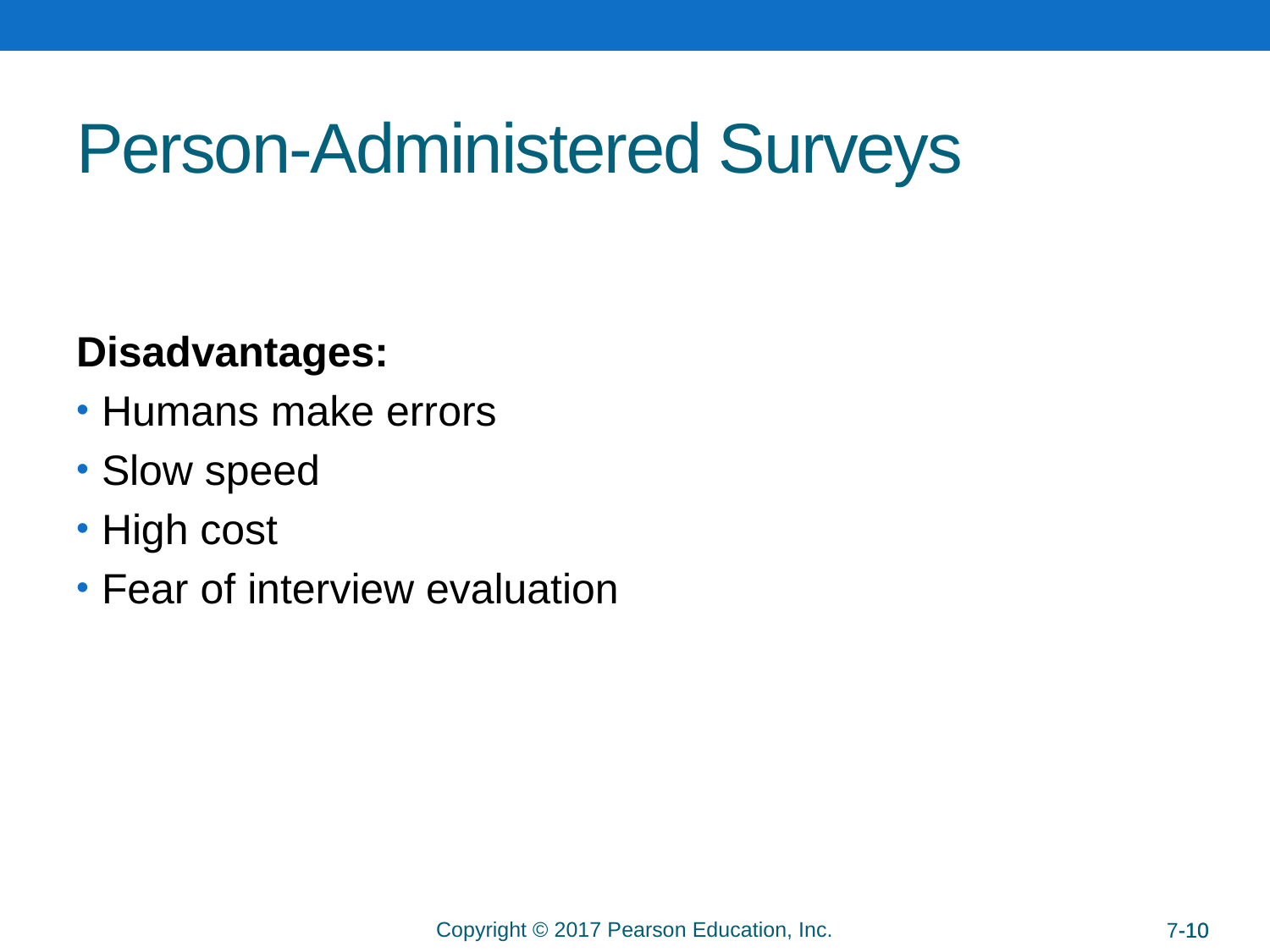

# Person-Administered Surveys
Disadvantages:
Humans make errors
Slow speed
High cost
Fear of interview evaluation